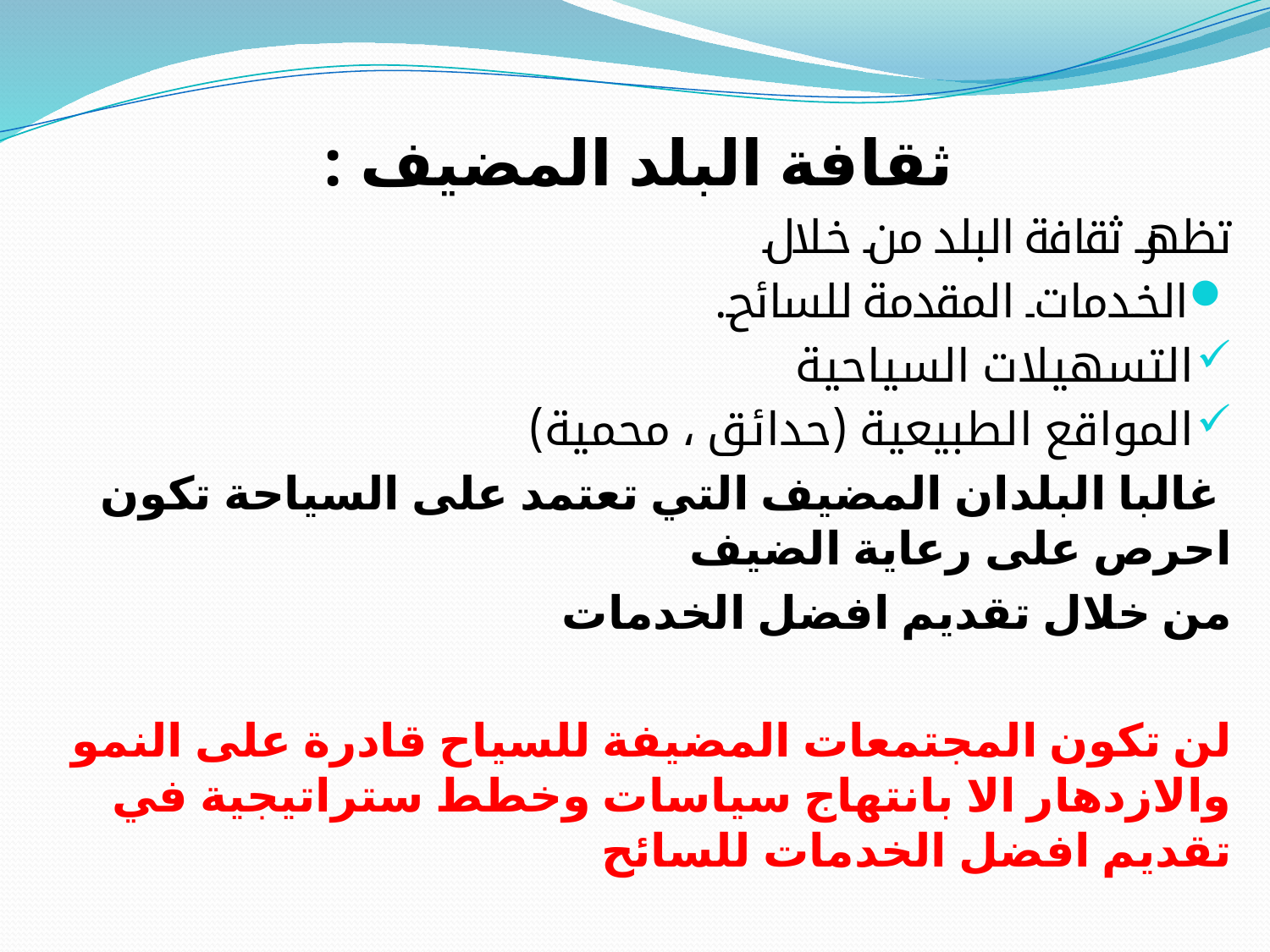

ثقافة البلد المضيف :
تظهر ثقافة البلد من خلال
الخدمات المقدمة للسائح.
التسهيلات السياحية
المواقع الطبيعية (حدائق ، محمية)
 غالبا البلدان المضيف التي تعتمد على السياحة تكون احرص على رعاية الضيف
من خلال تقديم افضل الخدمات

لن تكون المجتمعات المضيفة للسياح قادرة على النمو والازدهار الا بانتهاج سياسات وخطط ستراتيجية في تقديم افضل الخدمات للسائح